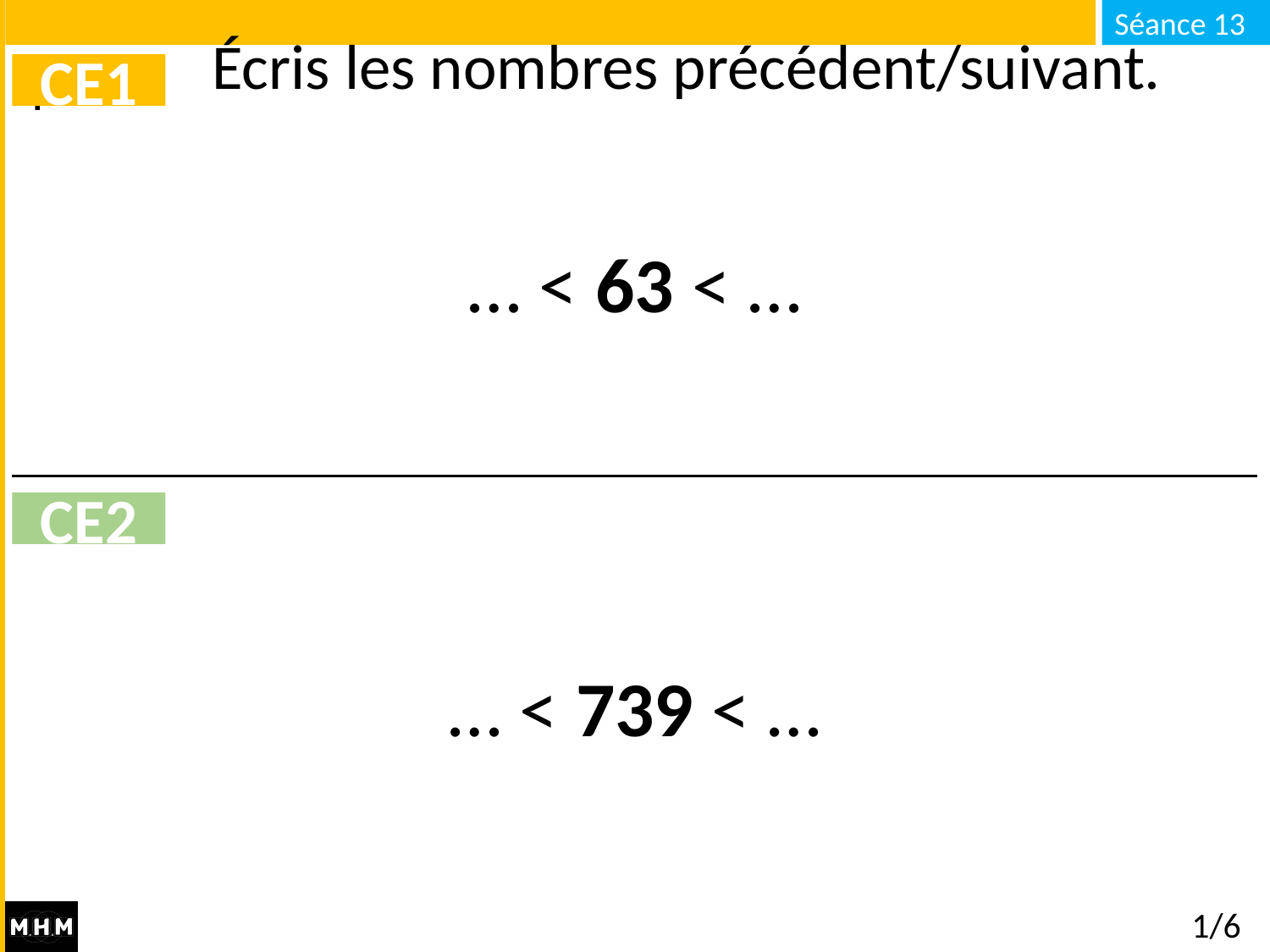

# Écris les nombres précédent/suivant.
CE1
… < 63 < …
CE2
… < 739 < …
1/6